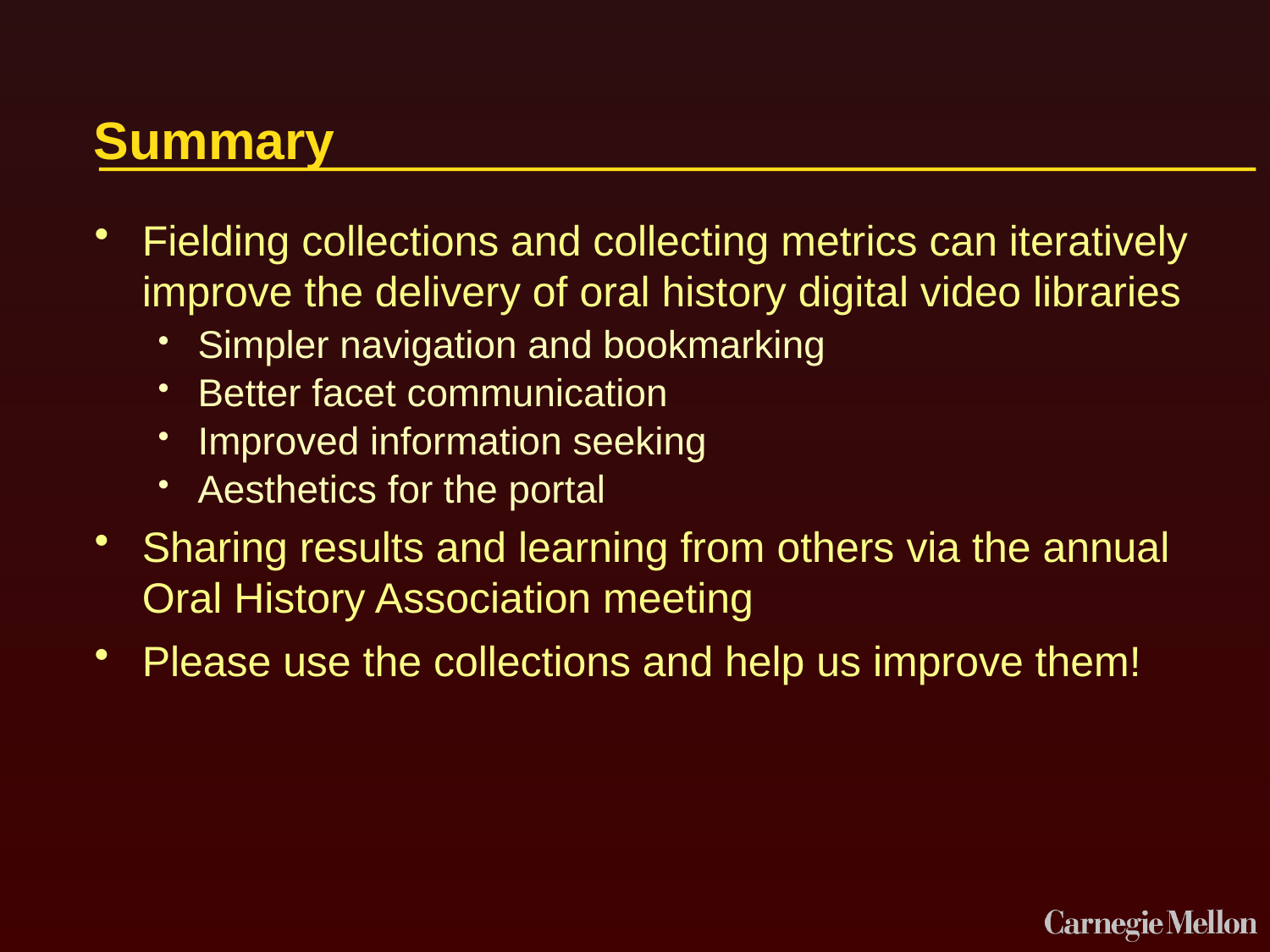

# Summary
Fielding collections and collecting metrics can iteratively improve the delivery of oral history digital video libraries
Simpler navigation and bookmarking
Better facet communication
Improved information seeking
Aesthetics for the portal
Sharing results and learning from others via the annual Oral History Association meeting
Please use the collections and help us improve them!